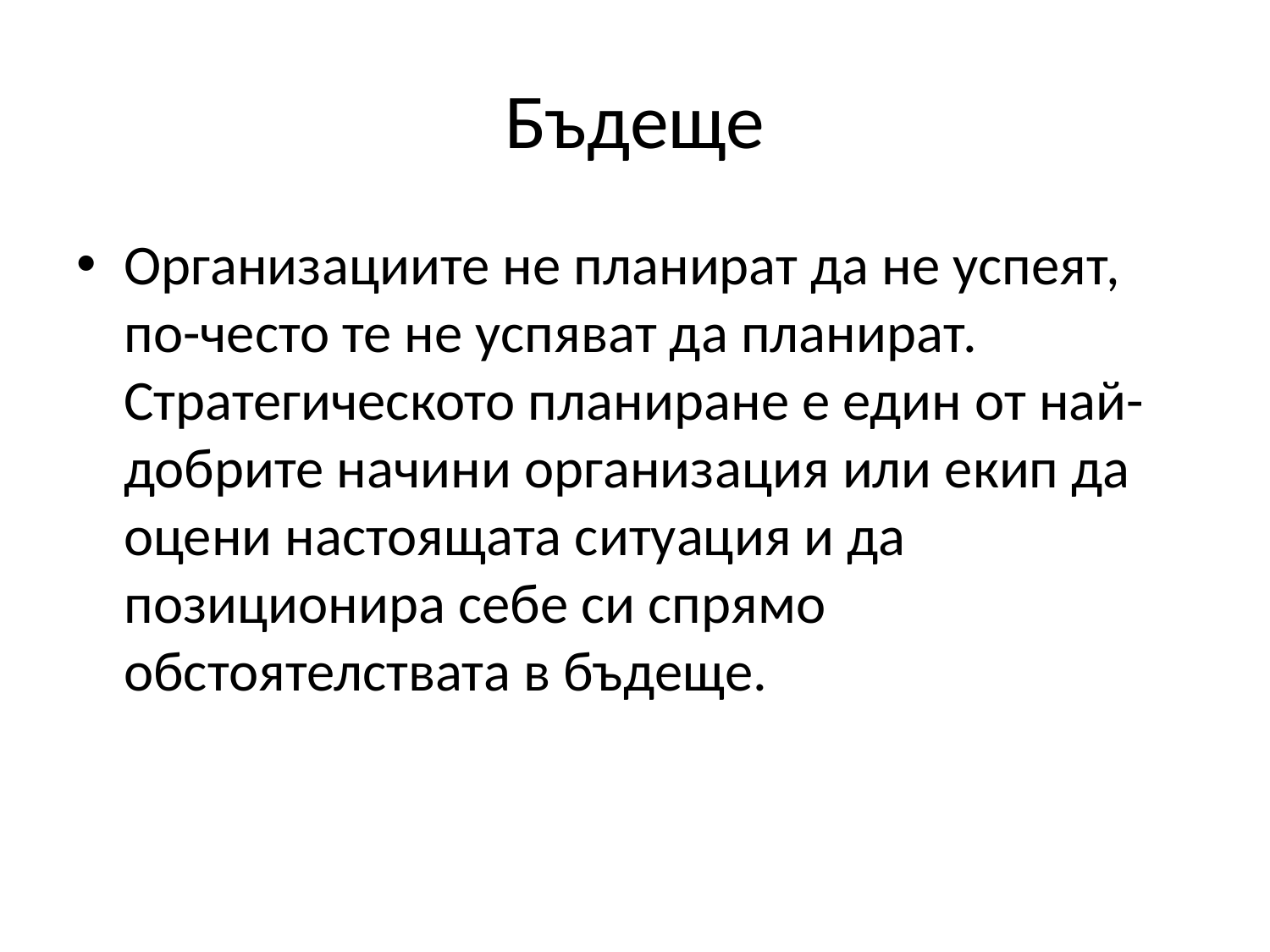

# Бъдеще
Организациите не планират да не успеят, по-често те не успяват да планират. Стратегическото планиране е един от най-добрите начини организация или екип да оцени настоящата ситуация и да позиционира себе си спрямо обстоятелствата в бъдеще.